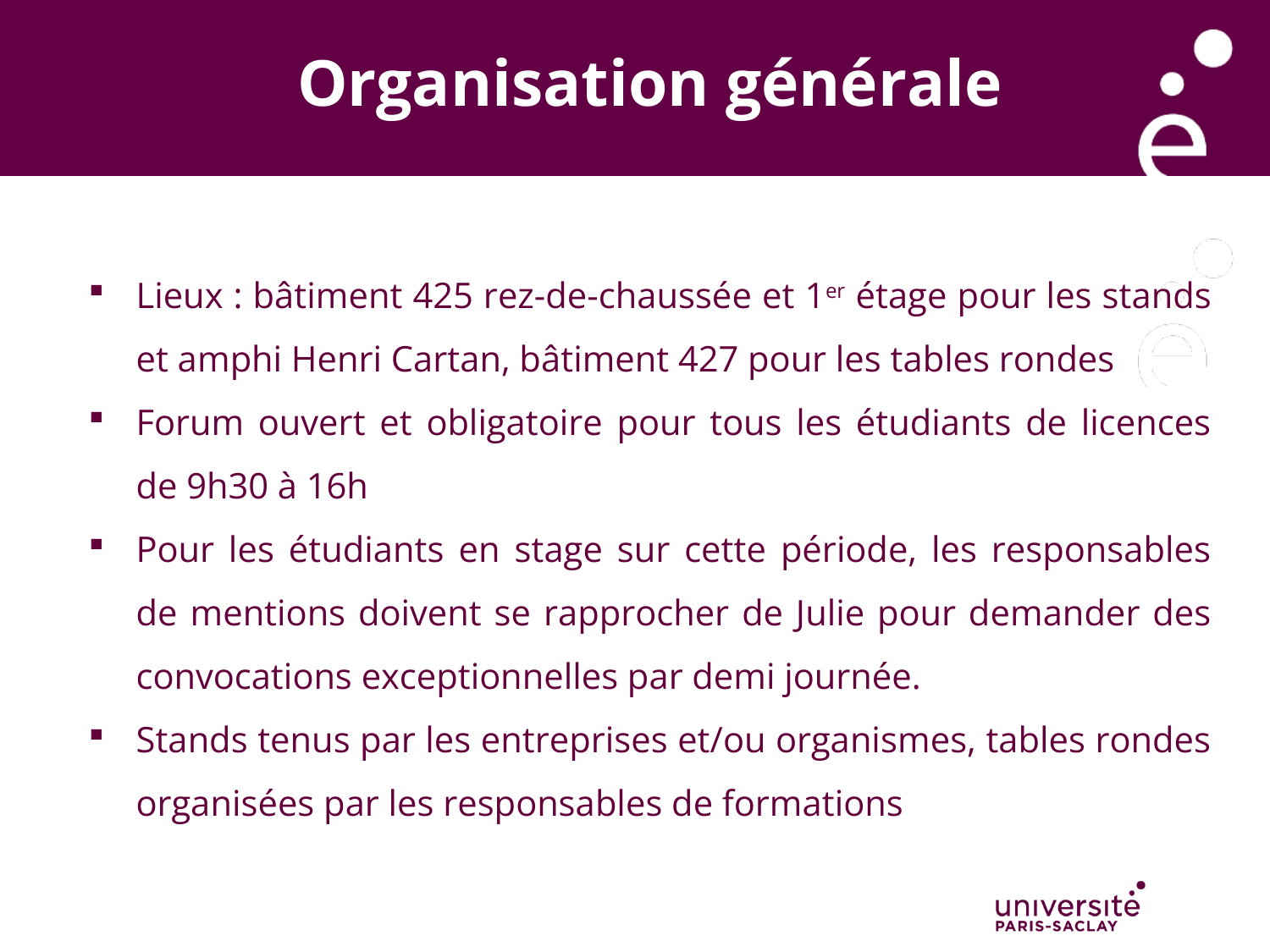

Organisation générale
Lieux : bâtiment 425 rez-de-chaussée et 1er étage pour les stands et amphi Henri Cartan, bâtiment 427 pour les tables rondes
Forum ouvert et obligatoire pour tous les étudiants de licences de 9h30 à 16h
Pour les étudiants en stage sur cette période, les responsables de mentions doivent se rapprocher de Julie pour demander des convocations exceptionnelles par demi journée.
Stands tenus par les entreprises et/ou organismes, tables rondes organisées par les responsables de formations